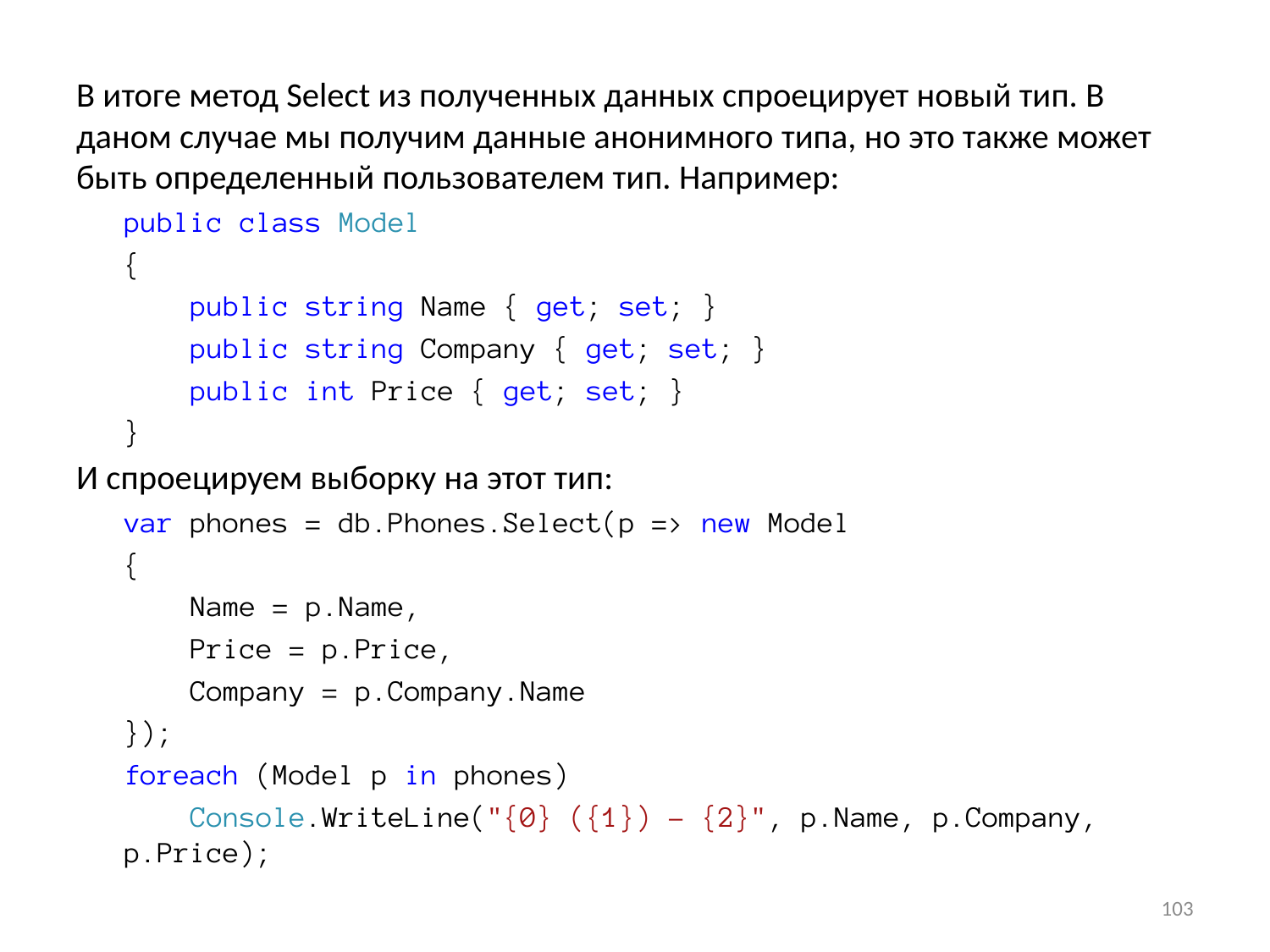

В итоге метод Select из полученных данных спроецирует новый тип. В даном случае мы получим данные анонимного типа, но это также может быть определенный пользователем тип. Например:
public class Model
{
    public string Name { get; set; }
    public string Company { get; set; }
    public int Price { get; set; }
}
И спроецируем выборку на этот тип:
var phones = db.Phones.Select(p => new Model
{
    Name = p.Name,
    Price = p.Price,
    Company = p.Company.Name
});
foreach (Model p in phones)
    Console.WriteLine("{0} ({1}) - {2}", p.Name, p.Company, p.Price);
103